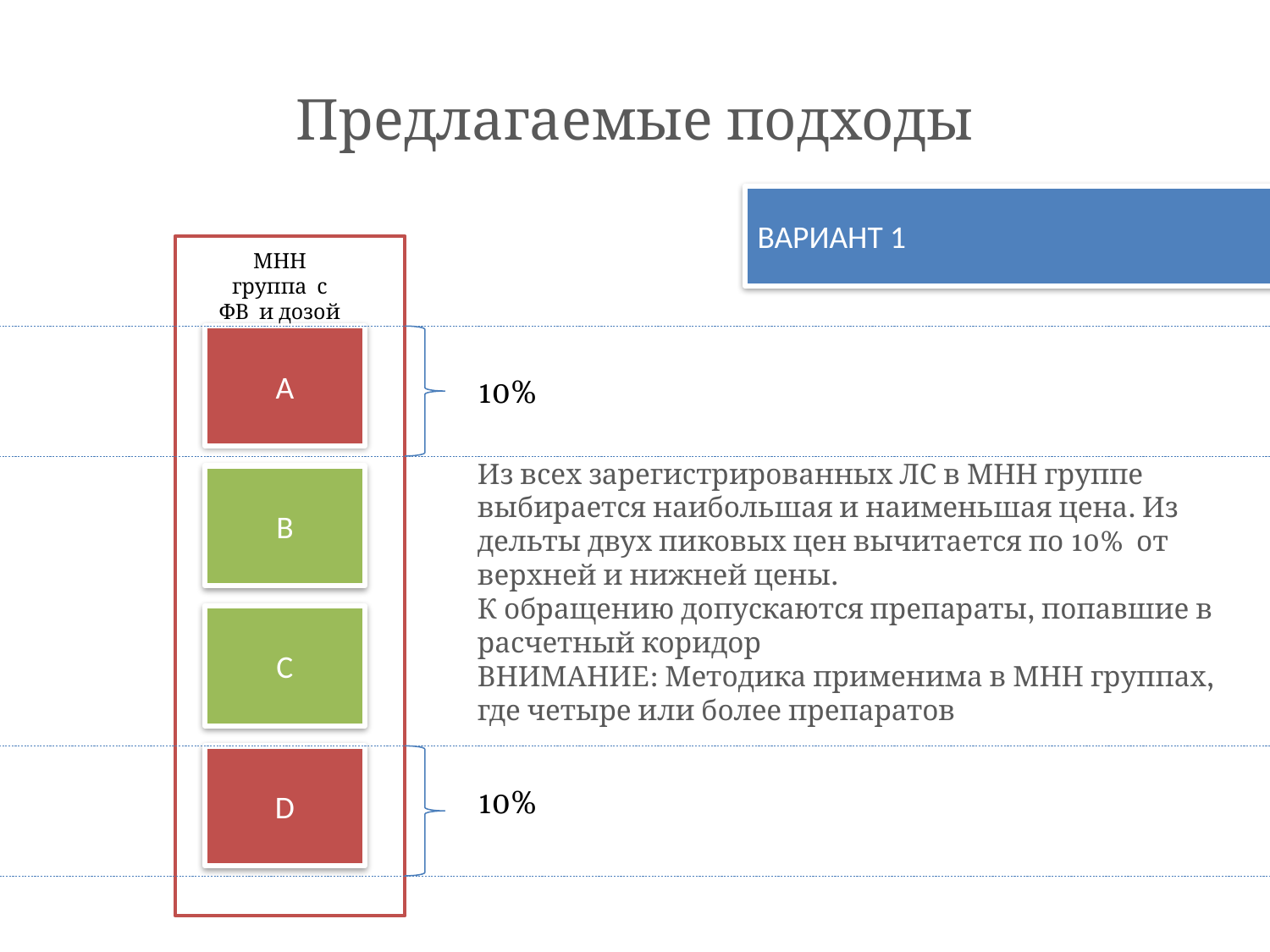

# Предлагаемые подходы
ВАРИАНТ 1

МНН группа  с ФВ  и дозой
А

10%
Из всех зарегистрированных ЛС в МНН группе выбирается наибольшая и наименьшая цена. Из дельты двух пиковых цен вычитается по 10%  от верхней и нижней цены.
К обращению допускаются препараты, попавшие в расчетный коридор
ВНИМАНИЕ: Методика применима в МНН группах,  где четыре или более препаратов
В
С
D

10%